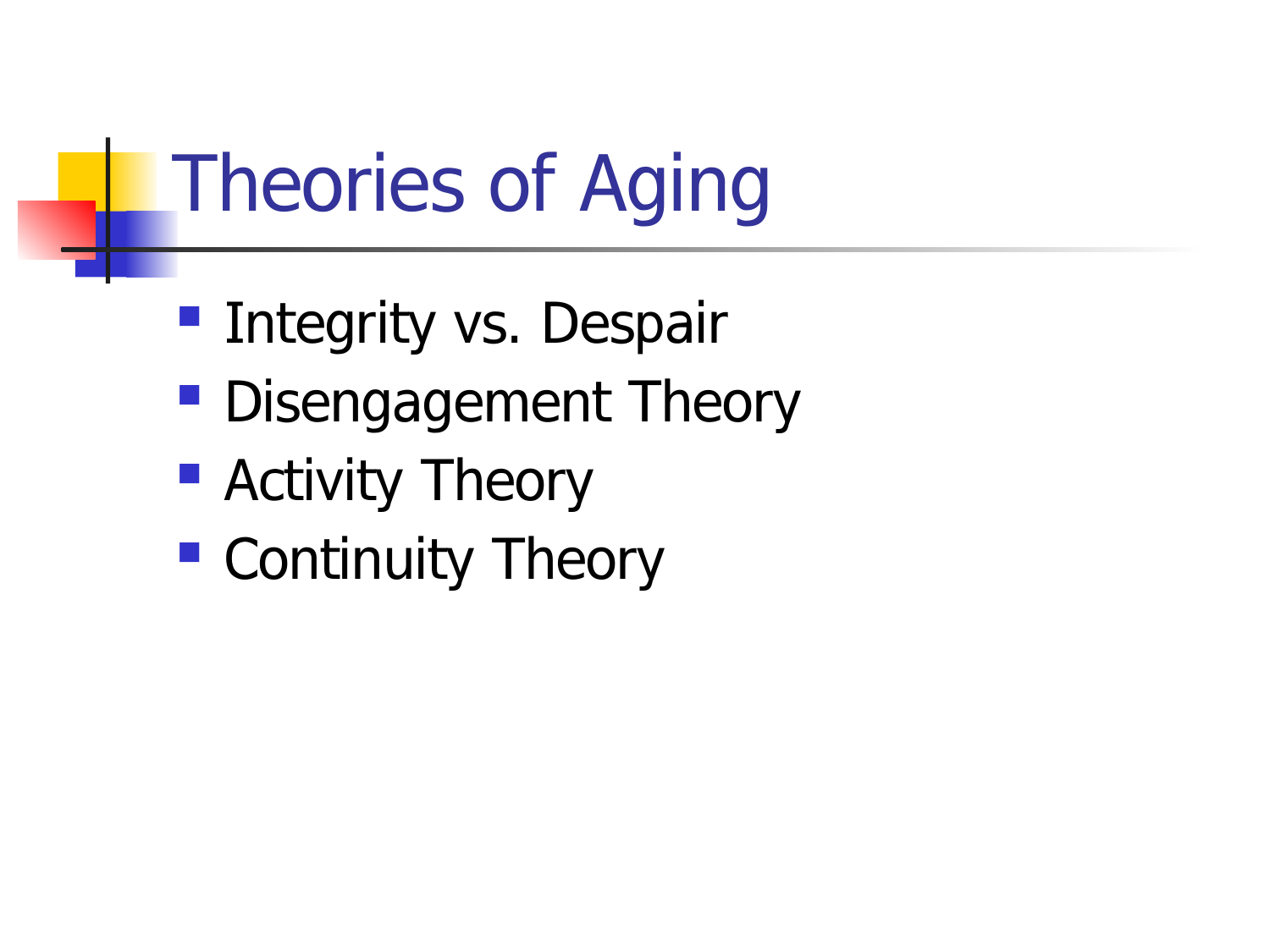

# Theories of Aging
Integrity vs. Despair
Disengagement Theory
Activity Theory
Continuity Theory